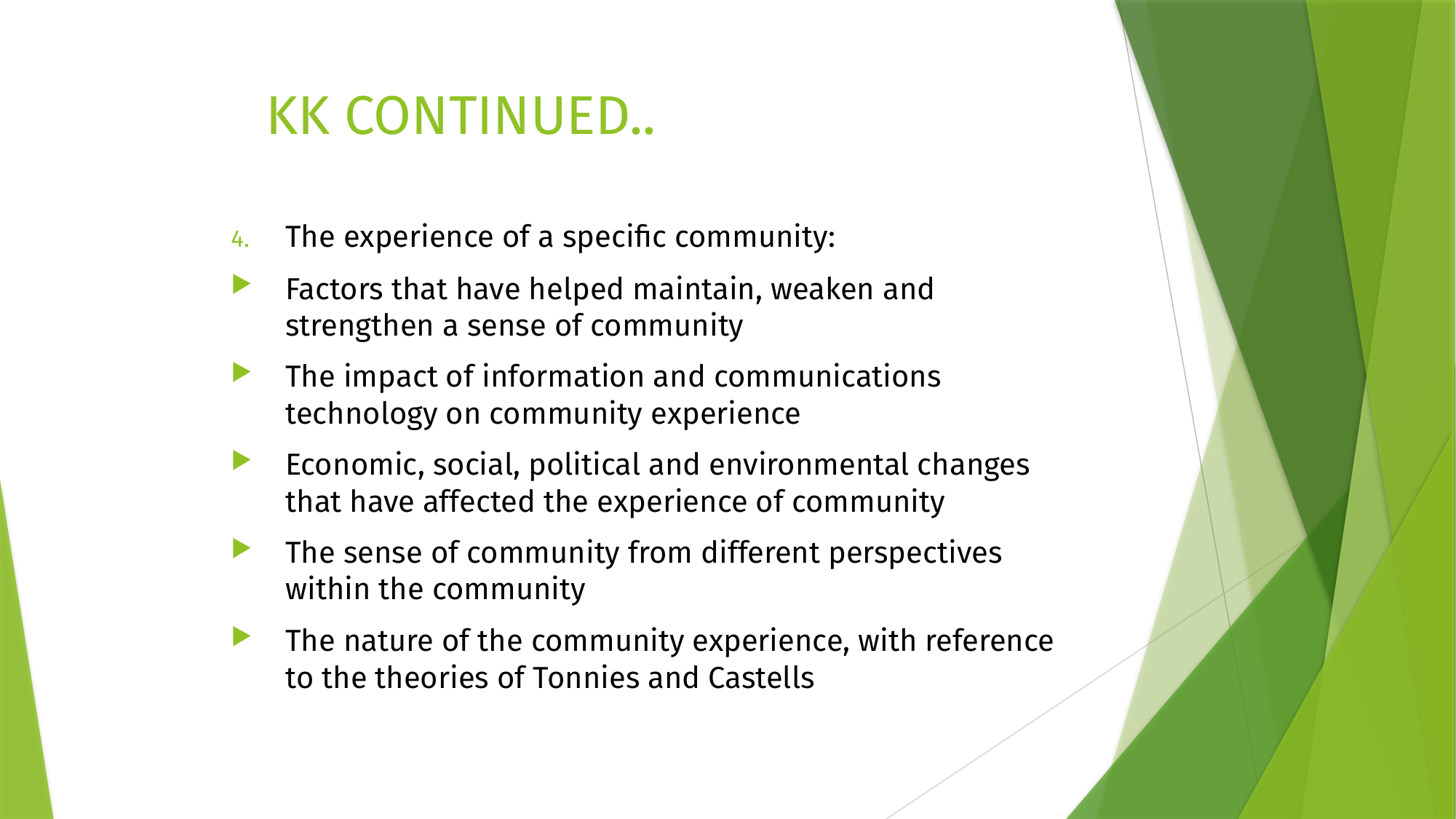

# KK CONTINUED..
The experience of a specific community:
Factors that have helped maintain, weaken and strengthen a sense of community
The impact of information and communications technology on community experience
Economic, social, political and environmental changes that have affected the experience of community
The sense of community from different perspectives within the community
The nature of the community experience, with reference to the theories of Tonnies and Castells